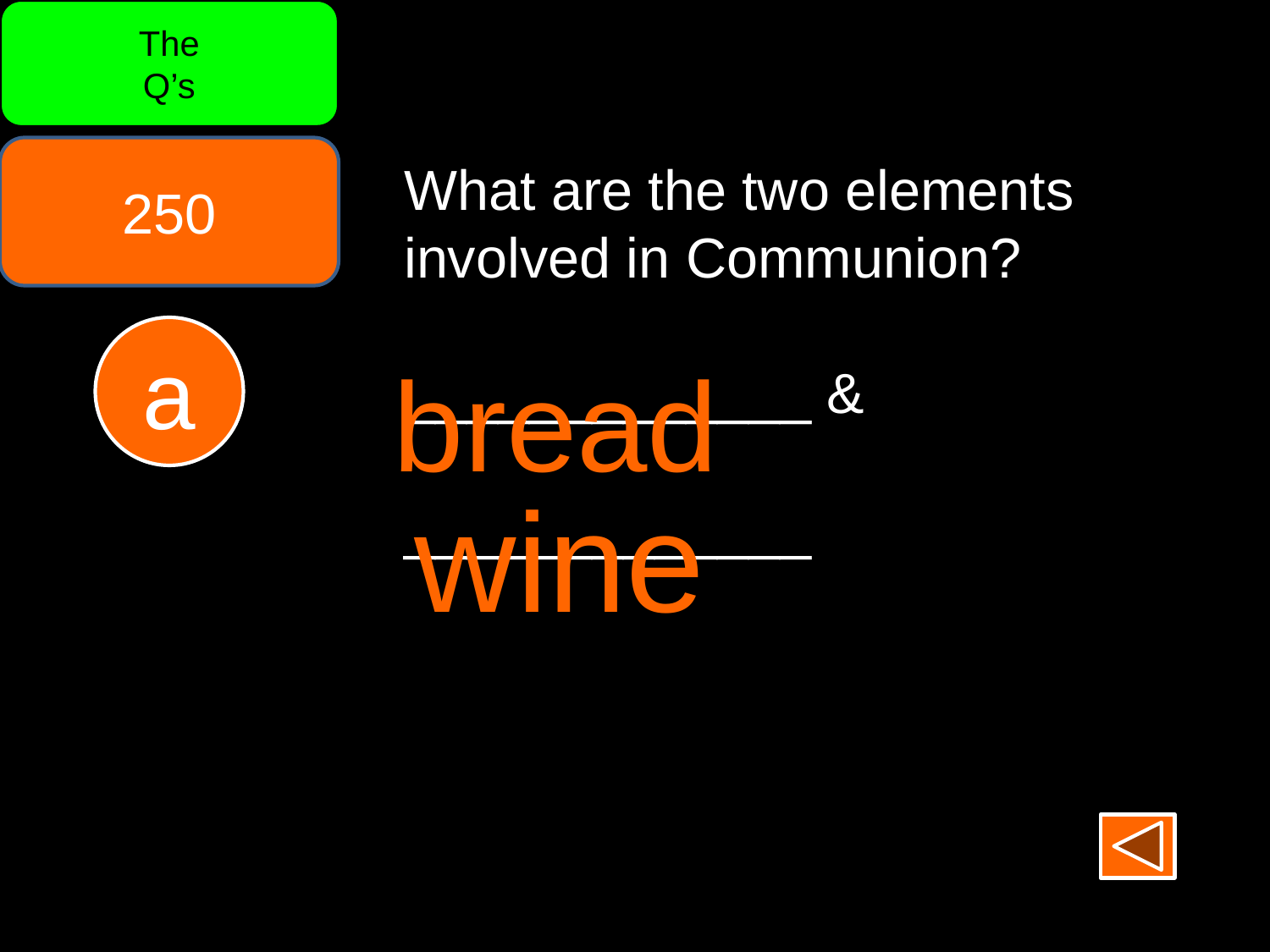

The
Q’s
250
What are the two elements involved in Communion?

_____________ &

_____________
a
bread
wine